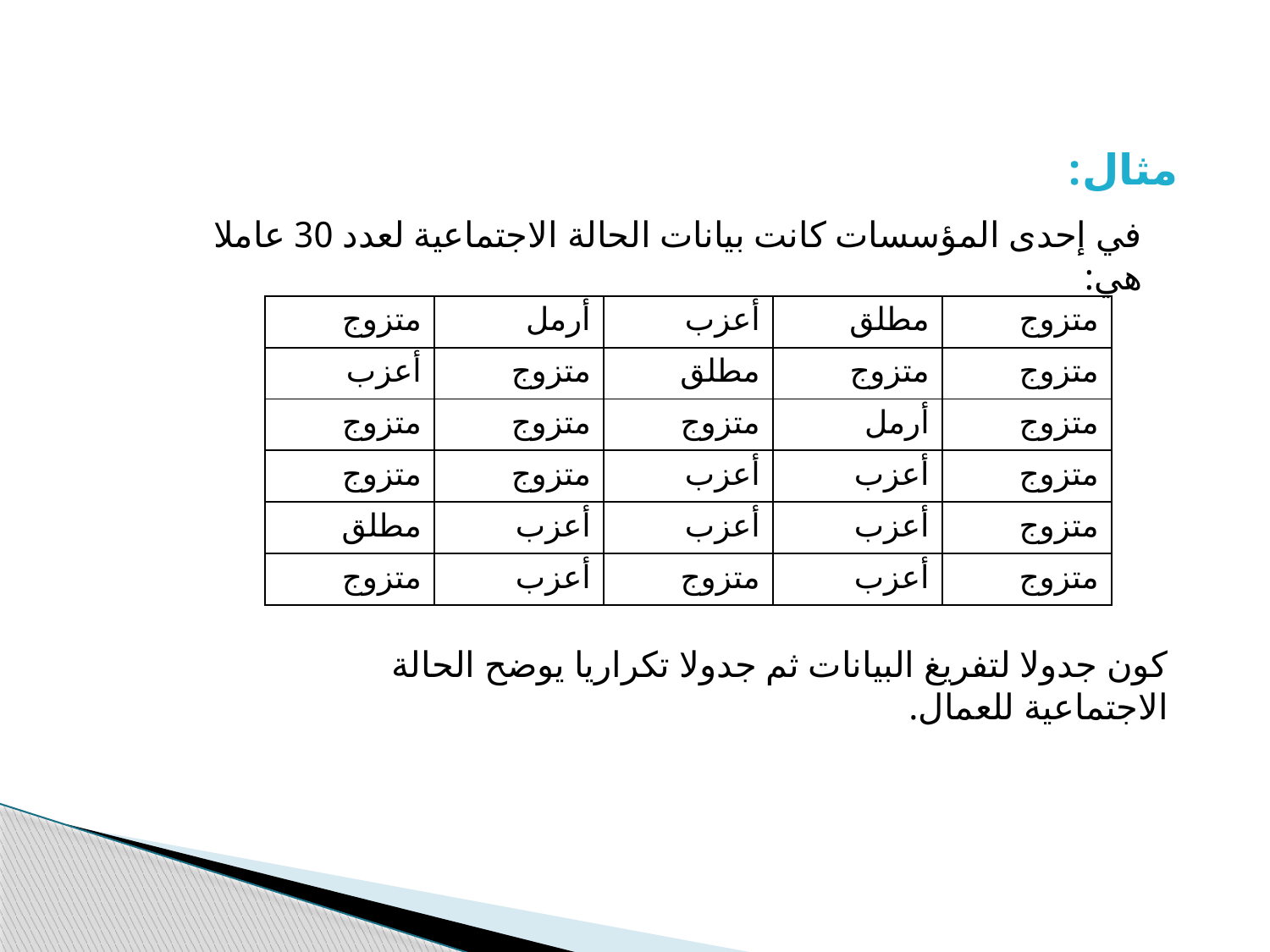

مثال:
في إحدى المؤسسات كانت بيانات الحالة الاجتماعية لعدد 30 عاملا هي:

| متزوج | أرمل | أعزب | مطلق | متزوج |
| --- | --- | --- | --- | --- |
| أعزب | متزوج | مطلق | متزوج | متزوج |
| متزوج | متزوج | متزوج | أرمل | متزوج |
| متزوج | متزوج | أعزب | أعزب | متزوج |
| مطلق | أعزب | أعزب | أعزب | متزوج |
| متزوج | أعزب | متزوج | أعزب | متزوج |
كون جدولا لتفريغ البيانات ثم جدولا تكراريا يوضح الحالة الاجتماعية للعمال.